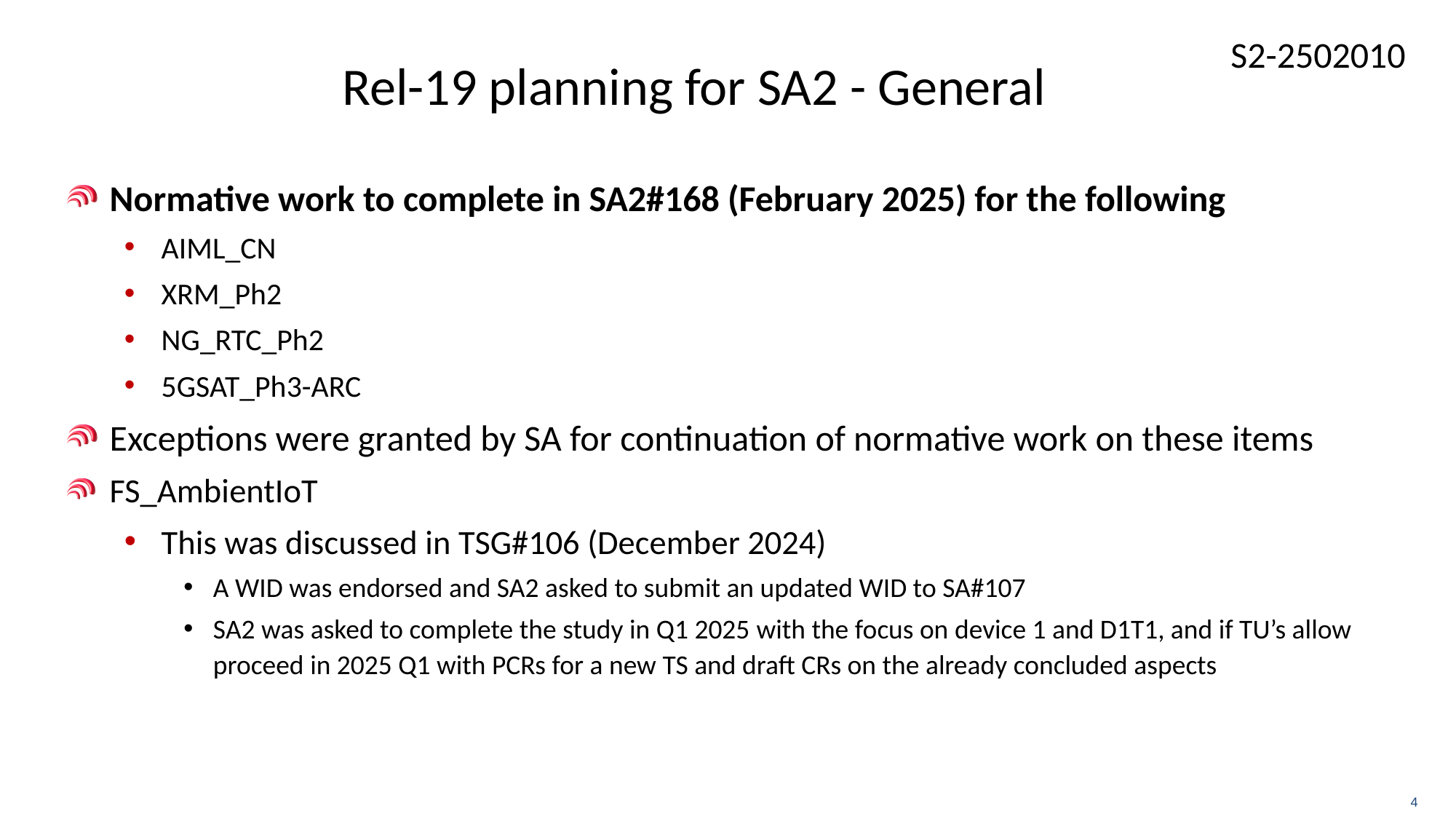

# Rel-19 planning for SA2 - General
Normative work to complete in SA2#168 (February 2025) for the following
AIML_CN
XRM_Ph2
NG_RTC_Ph2
5GSAT_Ph3-ARC
Exceptions were granted by SA for continuation of normative work on these items
FS_AmbientIoT
This was discussed in TSG#106 (December 2024)
A WID was endorsed and SA2 asked to submit an updated WID to SA#107
SA2 was asked to complete the study in Q1 2025 with the focus on device 1 and D1T1, and if TU’s allow proceed in 2025 Q1 with PCRs for a new TS and draft CRs on the already concluded aspects